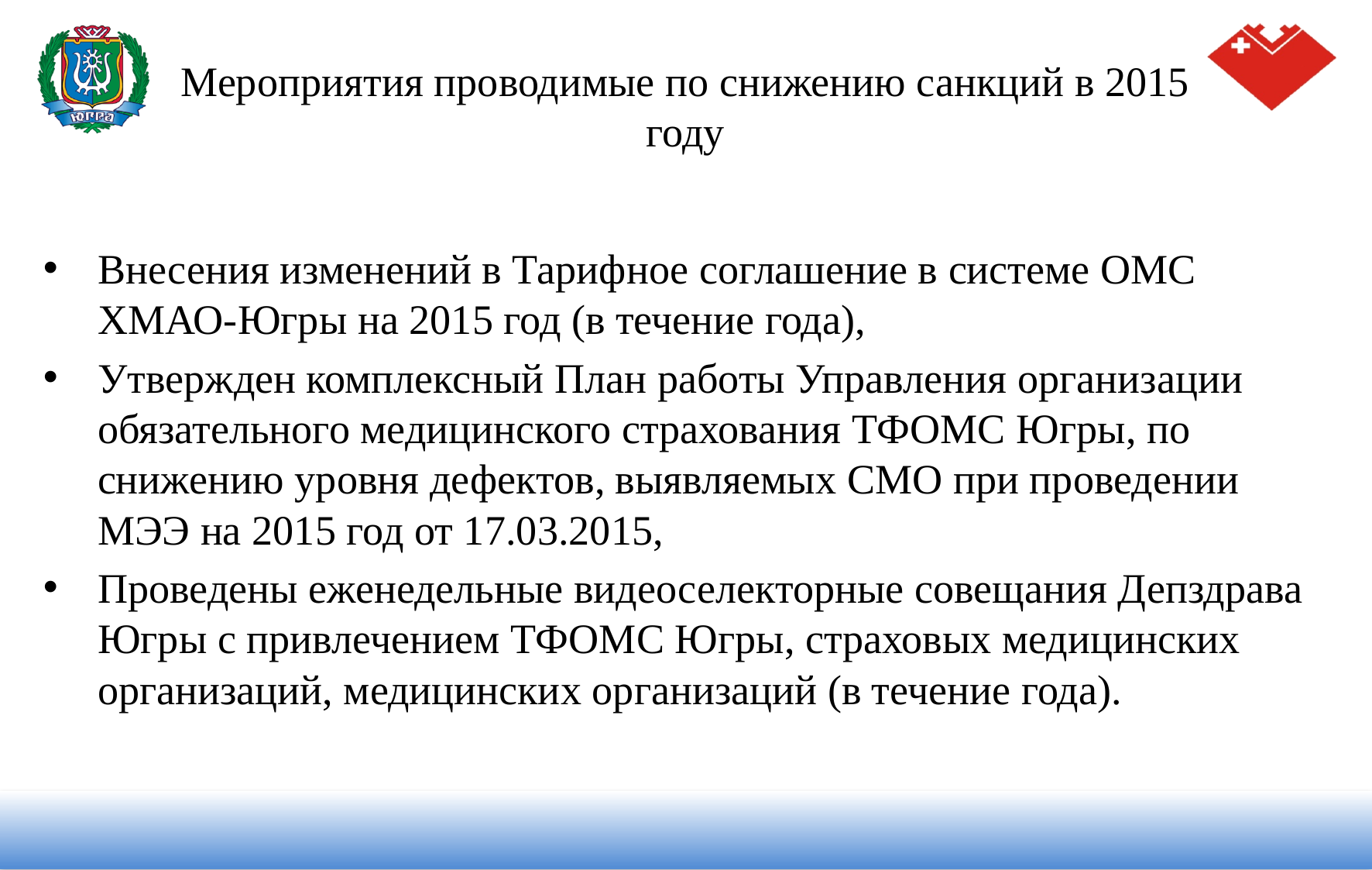

# Мероприятия проводимые по снижению санкций в 2015 году

Внесения изменений в Тарифное соглашение в системе ОМС ХМАО-Югры на 2015 год (в течение года),
Утвержден комплексный План работы Управления организации обязательного медицинского страхования ТФОМС Югры, по снижению уровня дефектов, выявляемых СМО при проведении МЭЭ на 2015 год от 17.03.2015,
Проведены еженедельные видеоселекторные совещания Депздрава Югры с привлечением ТФОМС Югры, страховых медицинских организаций, медицинских организаций (в течение года).